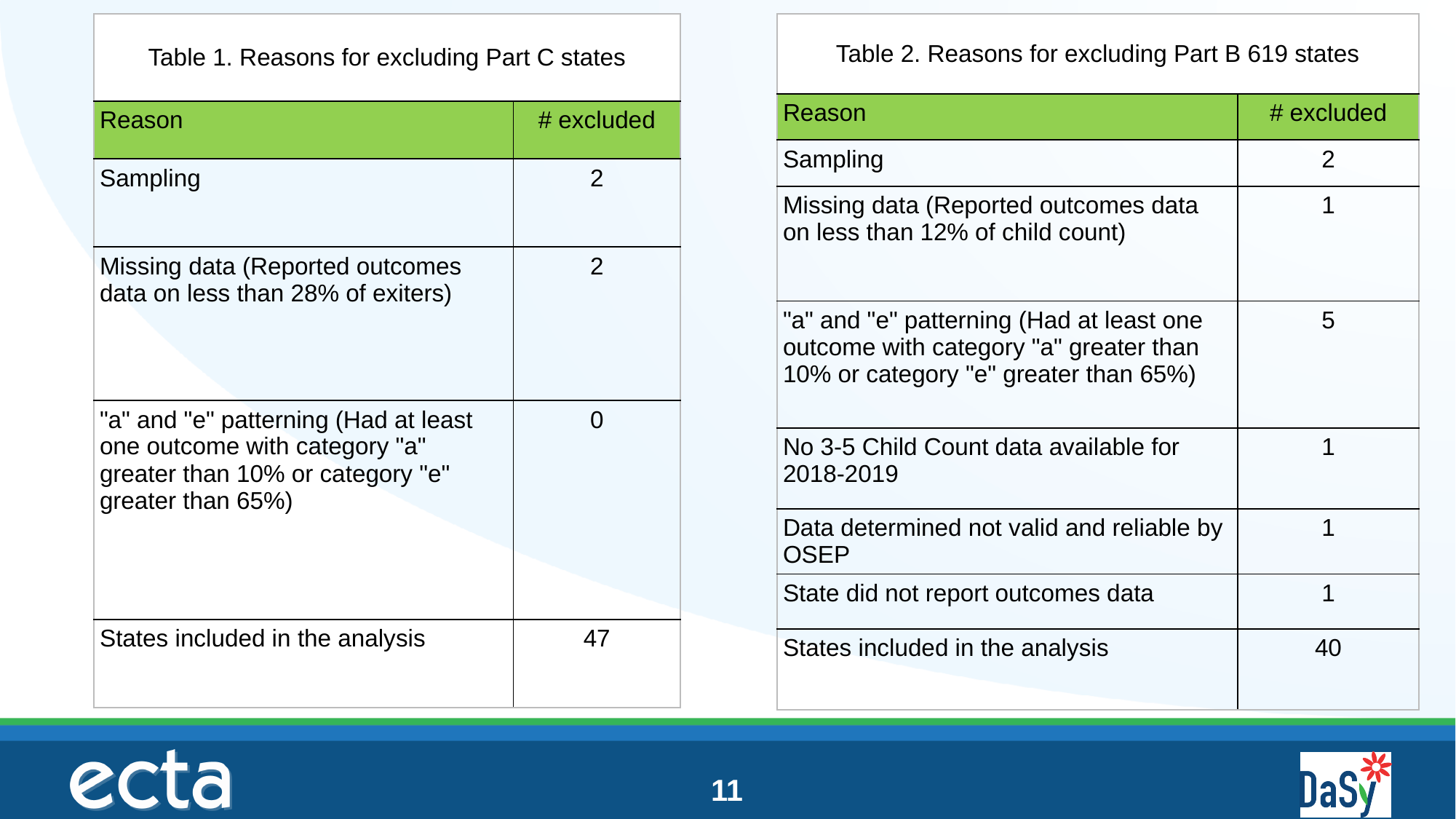

| Table 1. Reasons for excluding Part C states |  |
| --- | --- |
| Reason | # excluded |
| Sampling | 2 |
| Missing data (Reported outcomes data on less than 28% of exiters) | 2 |
| "a" and "e" patterning (Had at least one outcome with category "a" greater than 10% or category "e" greater than 65%) | 0 |
| States included in the analysis | 47 |
| Table 2. Reasons for excluding Part B 619 states |  |
| --- | --- |
| Reason | # excluded |
| Sampling | 2 |
| Missing data (Reported outcomes data on less than 12% of child count) | 1 |
| "a" and "e" patterning (Had at least one outcome with category "a" greater than 10% or category "e" greater than 65%) | 5 |
| No 3-5 Child Count data available for 2018-2019 | 1 |
| Data determined not valid and reliable by OSEP | 1 |
| State did not report outcomes data | 1 |
| States included in the analysis | 40 |

11